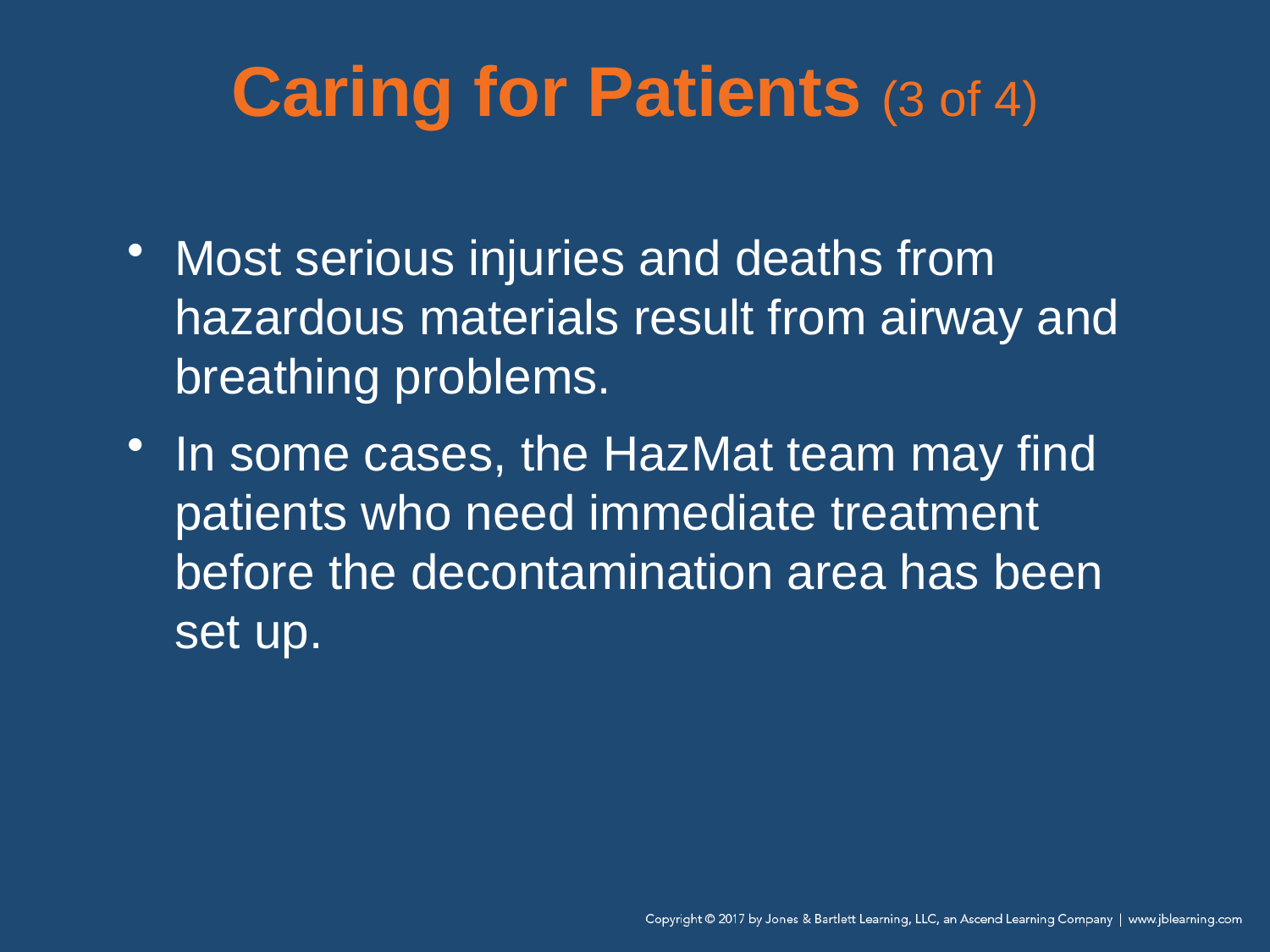

# Caring for Patients (3 of 4)
Most serious injuries and deaths from hazardous materials result from airway and breathing problems.
In some cases, the HazMat team may find patients who need immediate treatment before the decontamination area has been set up.